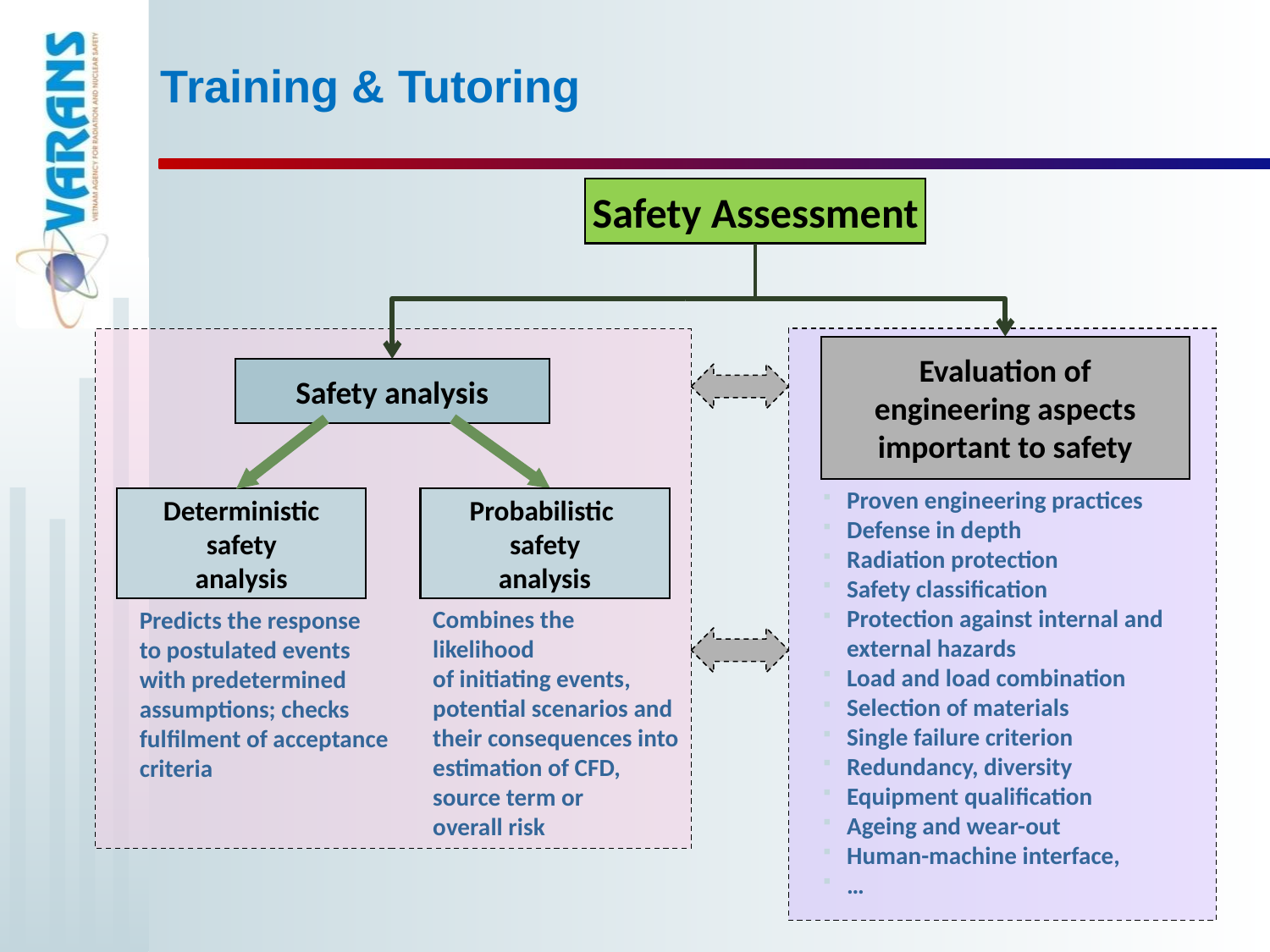

Training & Tutoring

Safety Assessment

Evaluation of
engineering aspects
important to safety
Safety analysis

Proven engineering practices
Defense in depth
Radiation protection
Safety classification
Protection against internal and  external hazards
Load and load combination
Selection of materials
Single failure criterion
Redundancy, diversity
Equipment qualification
Ageing and wear-out
Human-machine interface,
…
Deterministic
safety
analysis
Probabilistic
safety
analysis
Combines the likelihood
of initiating events,
potential scenarios and
their consequences into
estimation of CFD,
source term or
overall risk
Predicts the response
to postulated events
with predetermined
assumptions; checks
fulfilment of acceptance
criteria